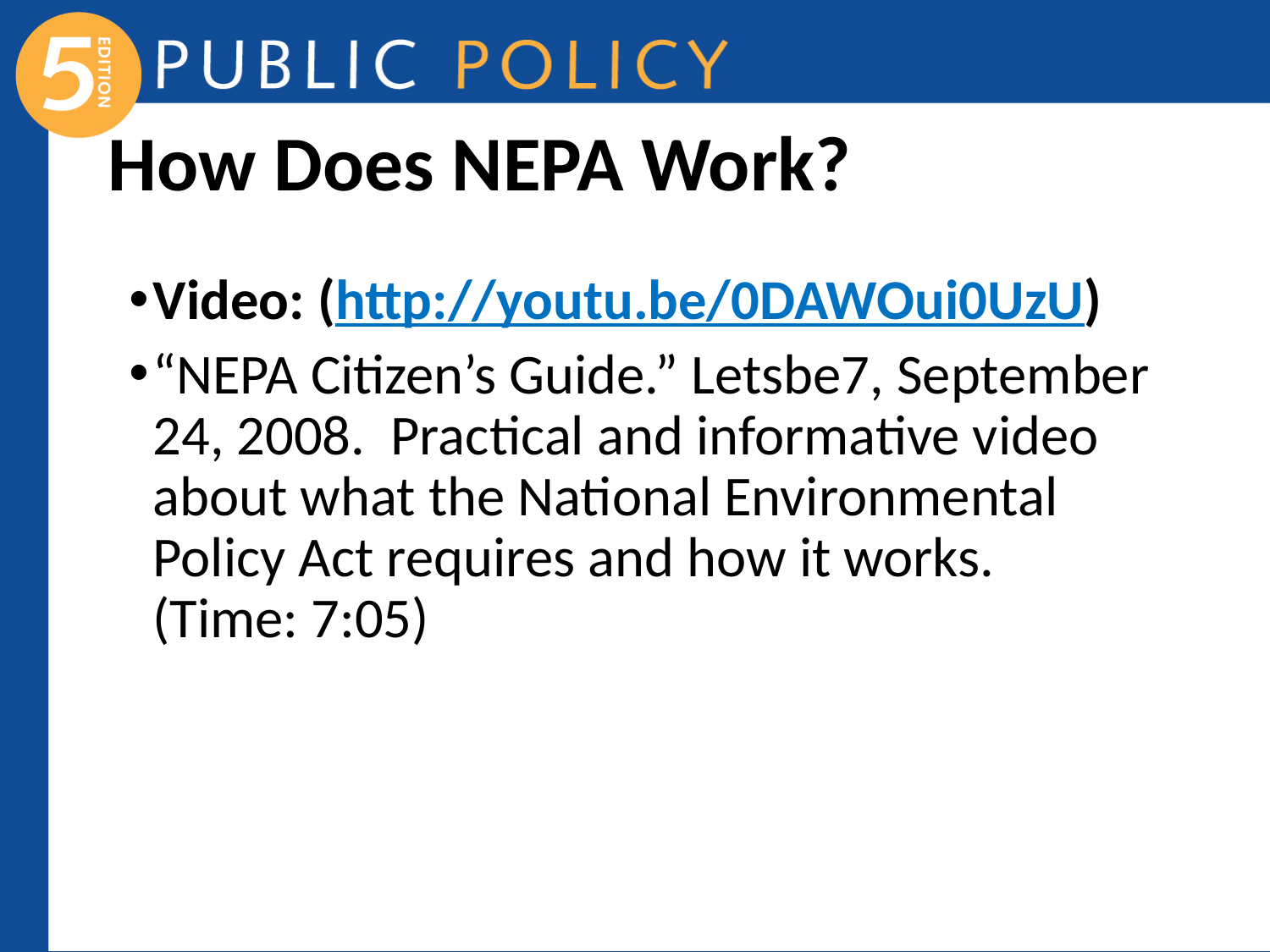

# How Does NEPA Work?
Video: (http://youtu.be/0DAWOui0UzU)
“NEPA Citizen’s Guide.” Letsbe7, September 24, 2008.  Practical and informative video about what the National Environmental Policy Act requires and how it works.   (Time: 7:05)